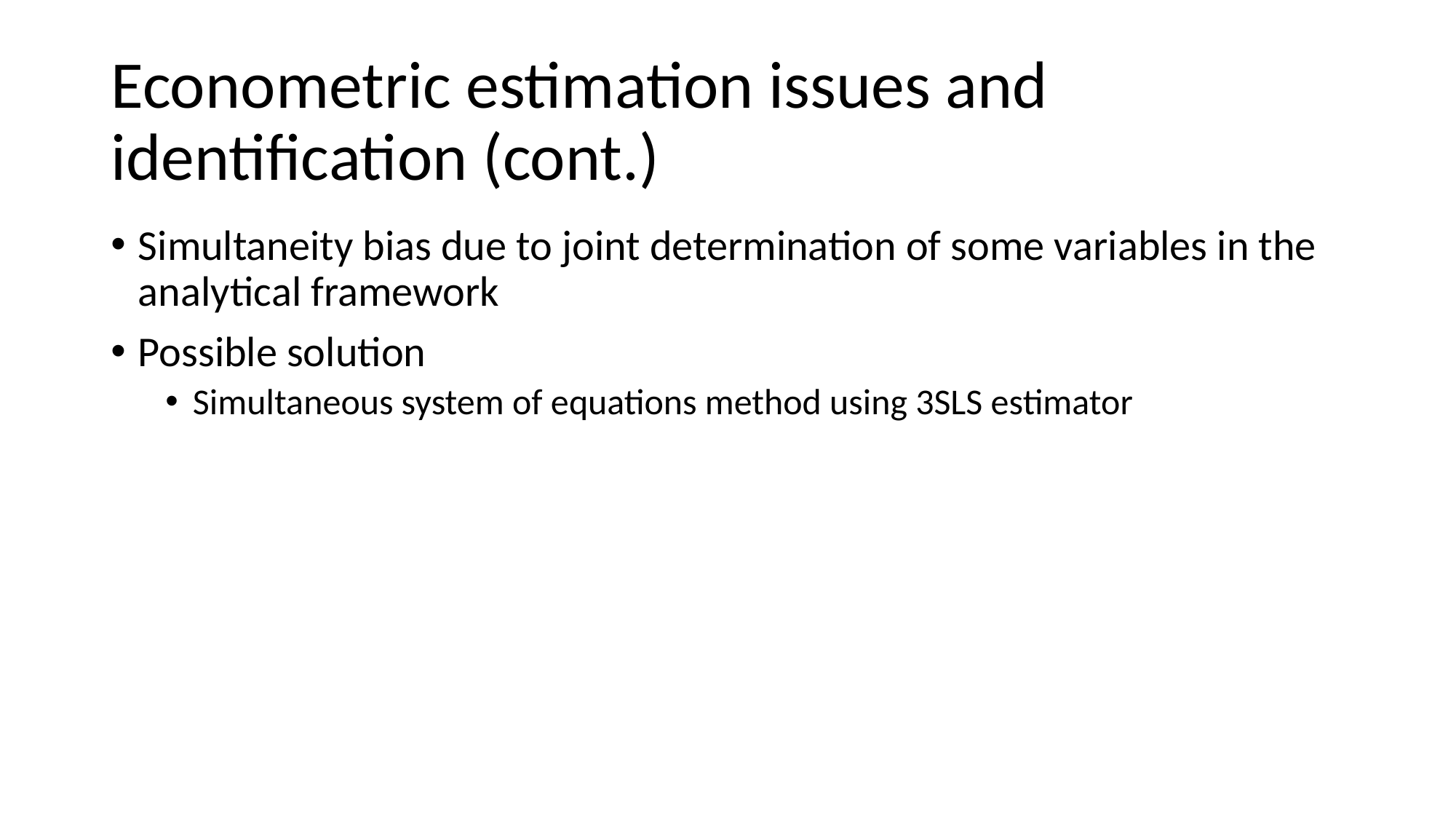

# Econometric estimation issues and identification (cont.)
Simultaneity bias due to joint determination of some variables in the analytical framework
Possible solution
Simultaneous system of equations method using 3SLS estimator